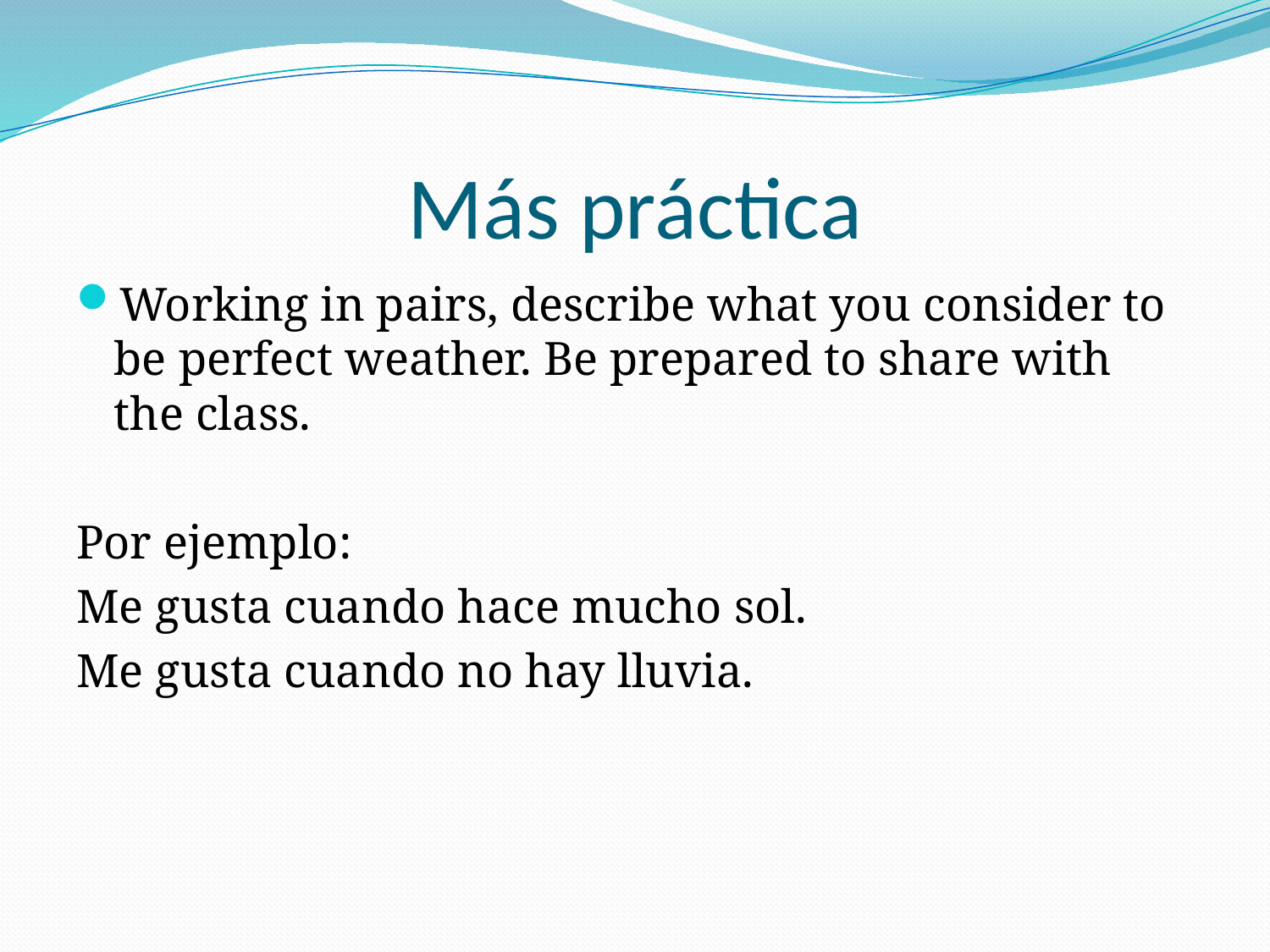

# Más práctica
Working in pairs, describe what you consider to be perfect weather. Be prepared to share with the class.

Por ejemplo:
Me gusta cuando hace mucho sol.
Me gusta cuando no hay lluvia.